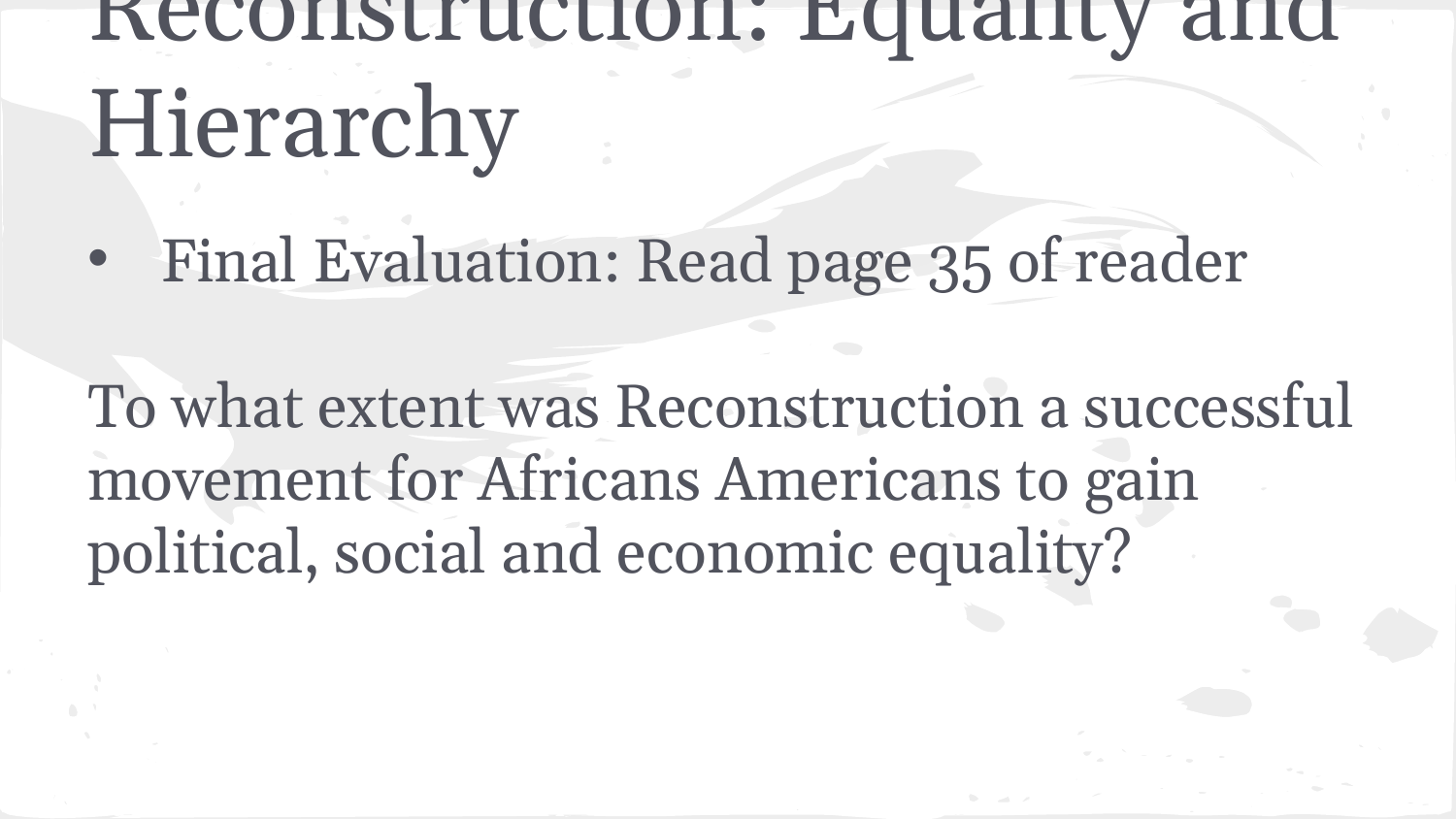

# Reconstruction: Equality and Hierarchy
Final Evaluation: Read page 35 of reader

To what extent was Reconstruction a successful movement for Africans Americans to gain political, social and economic equality?